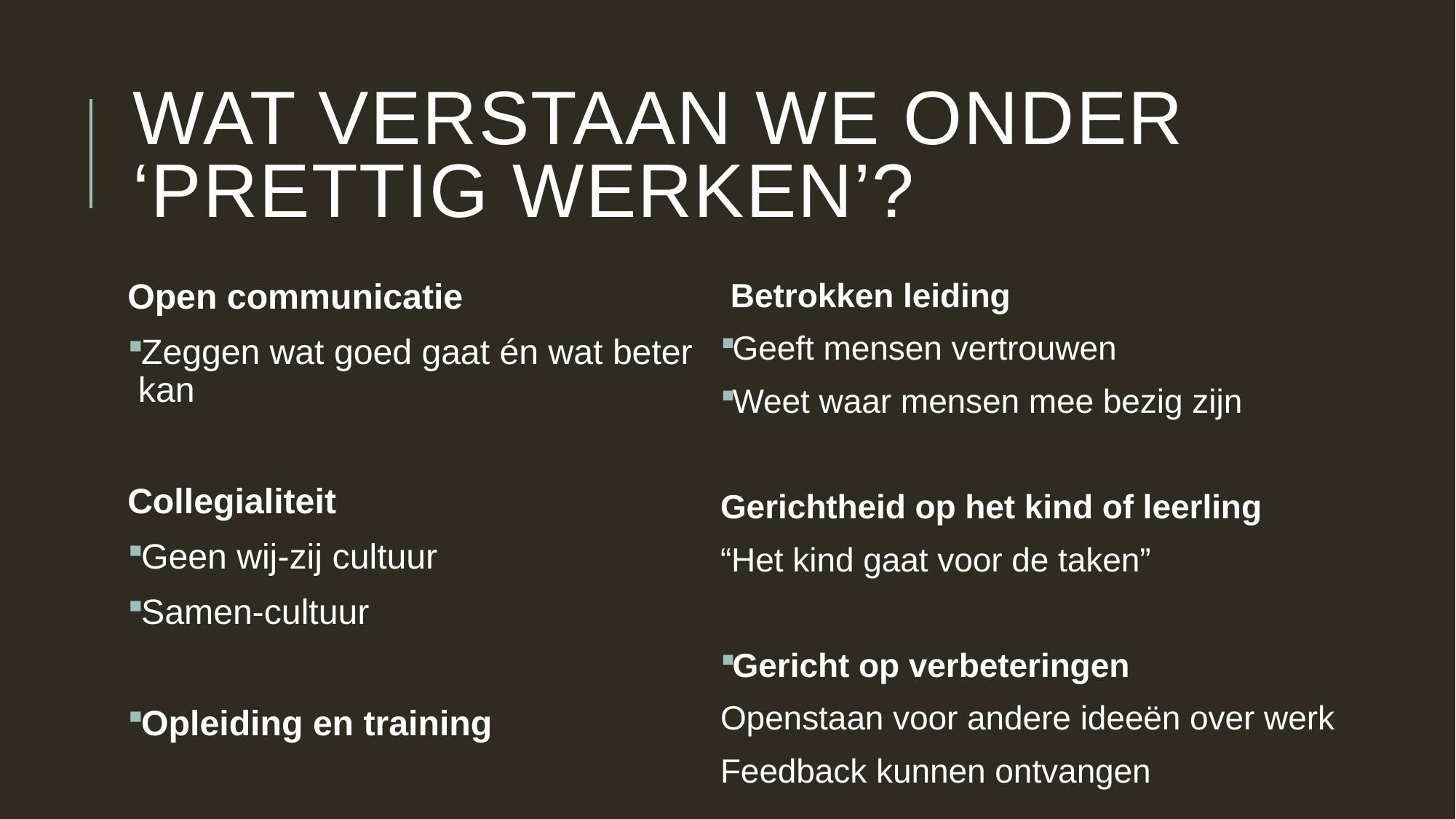

# Wat verstaan we onder ‘prettig werken’?
Betrokken leiding
Geeft mensen vertrouwen
Weet waar mensen mee bezig zijn

Gerichtheid op het kind of leerling
“Het kind gaat voor de taken”

Gericht op verbeteringen
Openstaan voor andere ideeën over werk
Feedback kunnen ontvangen
Open communicatie
Zeggen wat goed gaat én wat beter kan

Collegialiteit
Geen wij-zij cultuur
Samen-cultuur

Opleiding en training